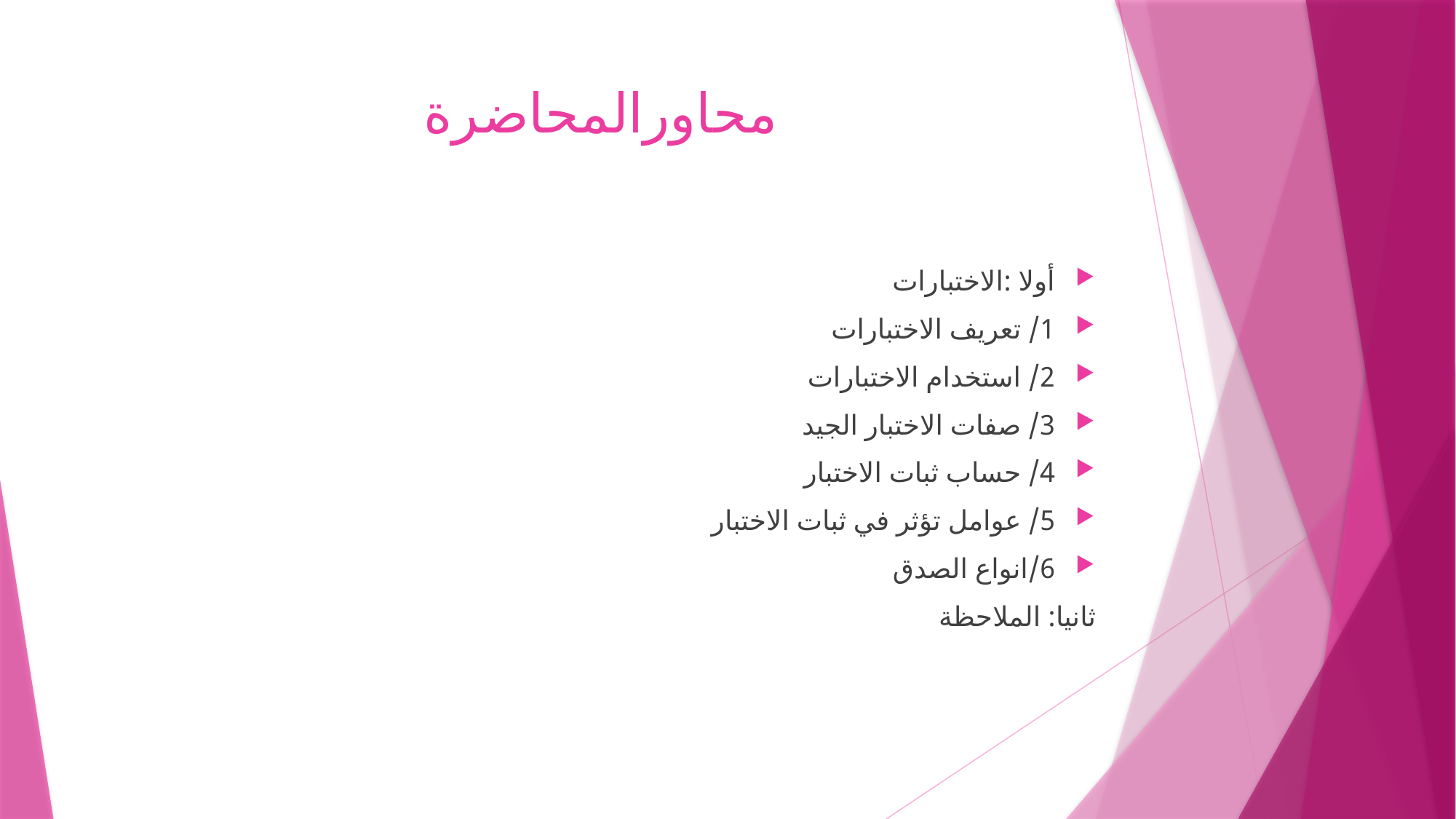

# محاورالمحاضرة
أولا :الاختبارات
1/ تعريف الاختبارات
2/ استخدام الاختبارات
3/ صفات الاختبار الجيد
4/ حساب ثبات الاختبار
5/ عوامل تؤثر في ثبات الاختبار
6/انواع الصدق
ثانيا: الملاحظة